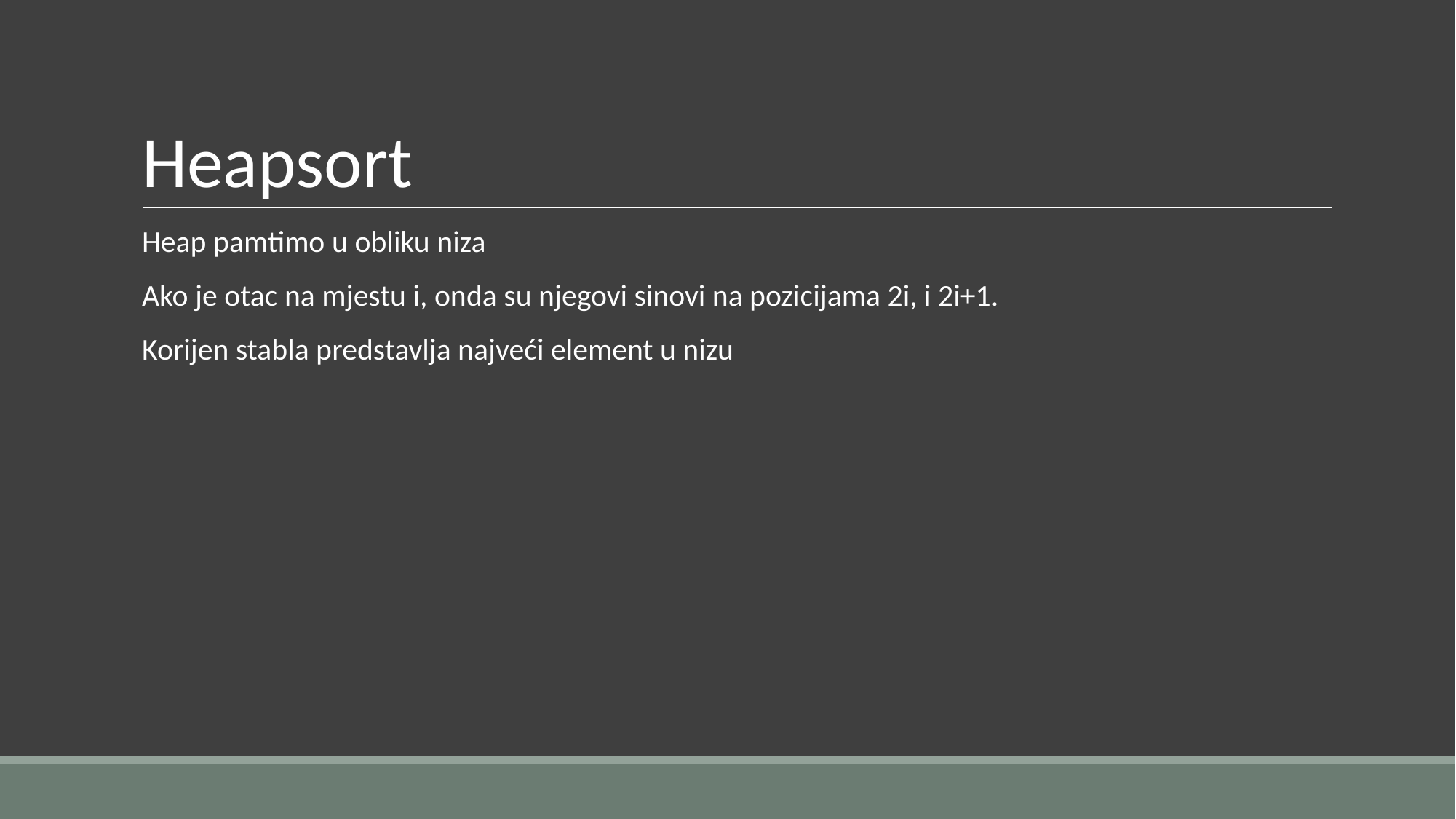

# Heapsort
Heap pamtimo u obliku niza
Ako je otac na mjestu i, onda su njegovi sinovi na pozicijama 2i, i 2i+1.
Korijen stabla predstavlja najveći element u nizu